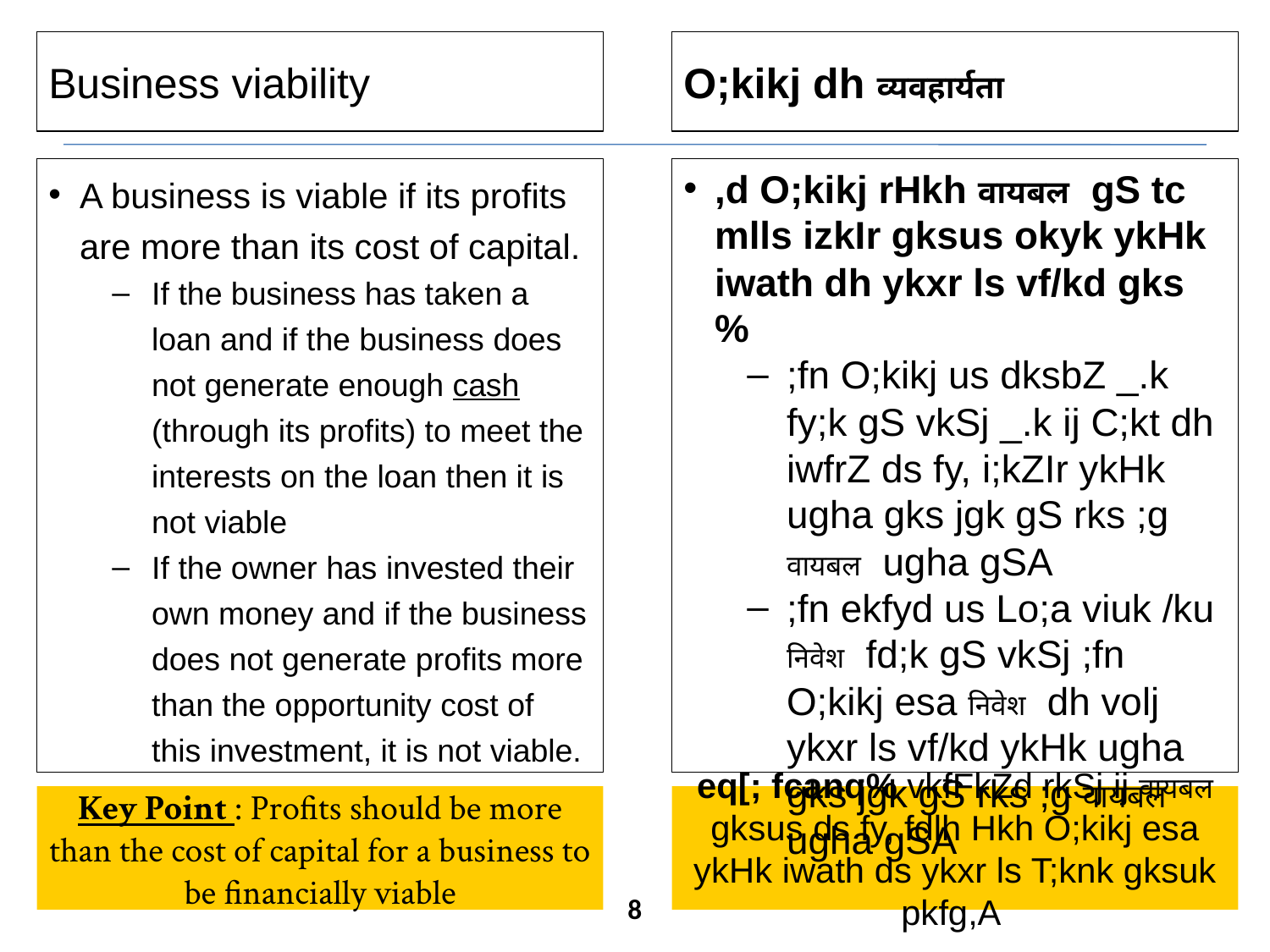

Business viability
O;kikj dh व्यवहार्यता

A business is viable if its profits are more than its cost of capital.
If the business has taken a loan and if the business does not generate enough cash (through its profits) to meet the interests on the loan then it is not viable
If the owner has invested their own money and if the business does not generate profits more than the opportunity cost of this investment, it is not viable.

,d O;kikj rHkh वायबल  gS tc mlls izkIr gksus okyk ykHk iwath dh ykxr ls vf/kd gks %
;fn O;kikj us dksbZ _.k fy;k gS vkSj _.k ij C;kt dh iwfrZ ds fy, i;kZIr ykHk ugha gks jgk gS rks ;g वायबल  ugha gSA
;fn ekfyd us Lo;a viuk /ku निवेश  fd;k gS vkSj ;fn O;kikj esa निवेश  dh volj ykxr ls vf/kd ykHk ugha gks jgk gS rks ;g वायबल  ugha gSA
Key Point : Profits should be more than the cost of capital for a business to be financially viable
eq[; fcanq% vkfFkZd rkSj ij वायबल gksus ds fy, fdlh Hkh O;kikj esa ykHk iwath ds ykxr ls T;knk gksuk pkfg,A
8